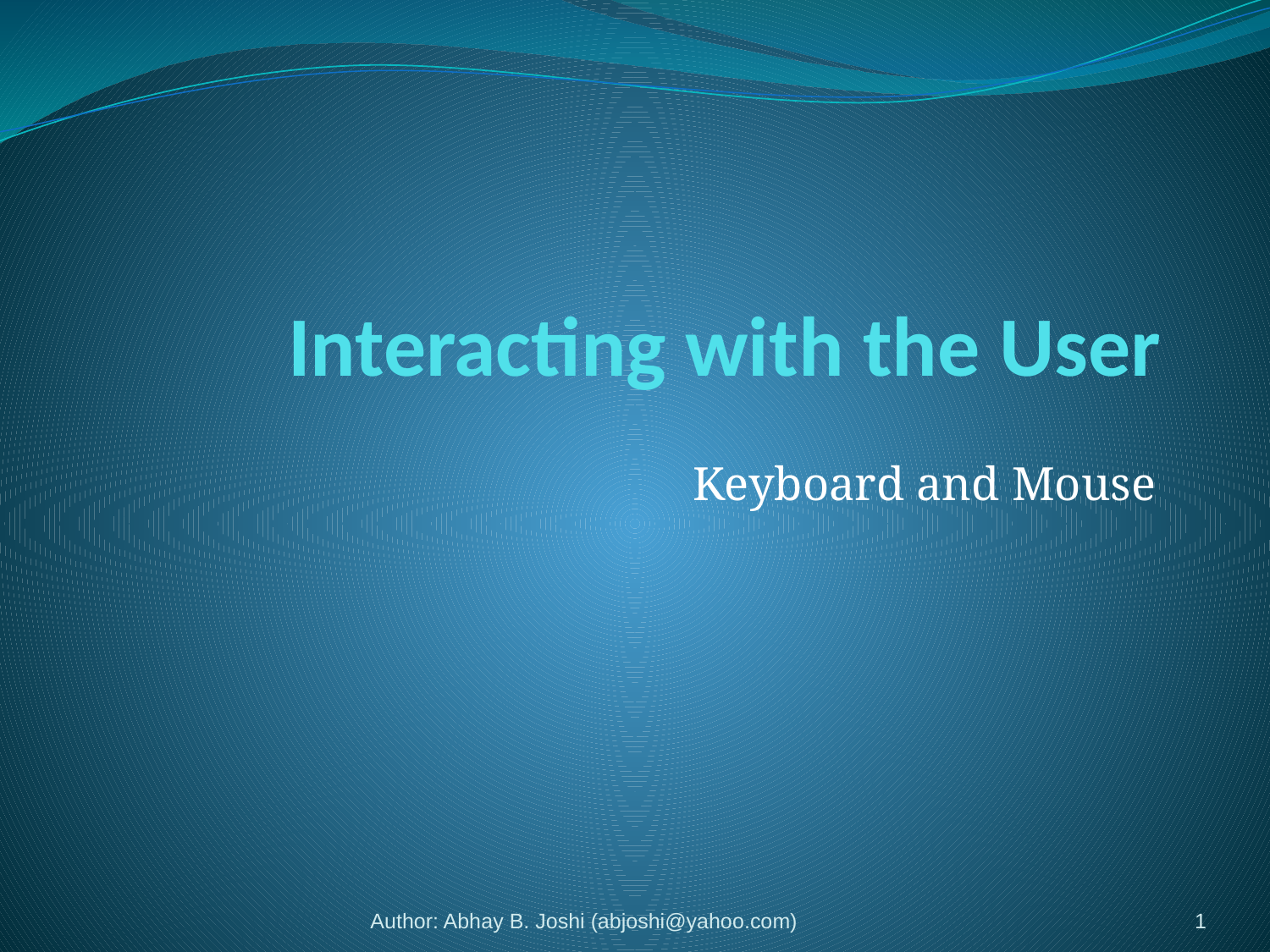

# Interacting with the User
Keyboard and Mouse
Author: Abhay B. Joshi (abjoshi@yahoo.com)
1